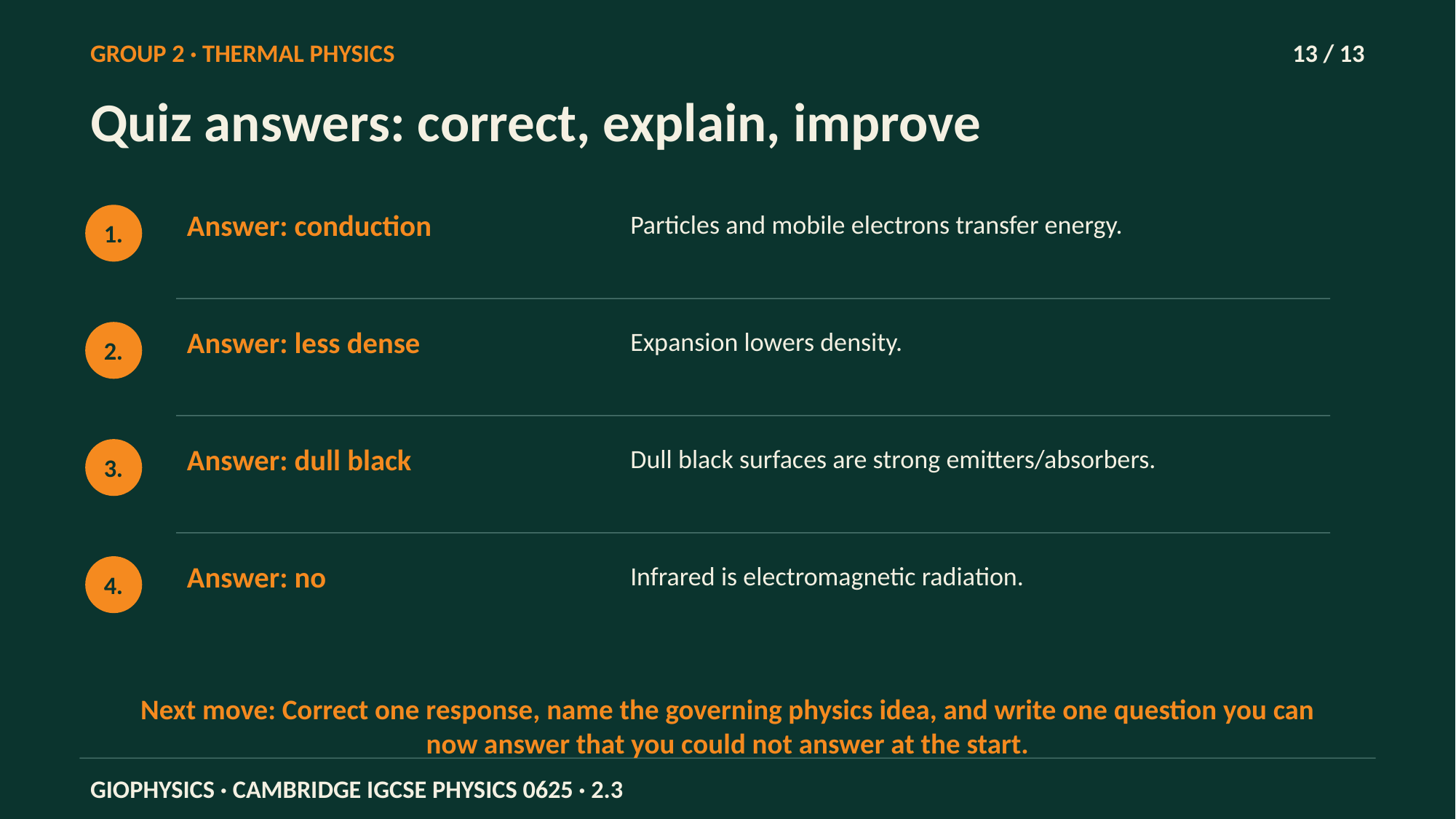

GROUP 2 · THERMAL PHYSICS
13 / 13
Quiz answers: correct, explain, improve
Answer: conduction
Particles and mobile electrons transfer energy.

1.

Answer: less dense
Expansion lowers density.

2.

Answer: dull black
Dull black surfaces are strong emitters/absorbers.

3.

Answer: no
Infrared is electromagnetic radiation.

4.
Next move: Correct one response, name the governing physics idea, and write one question you can now answer that you could not answer at the start.

GIOPHYSICS · CAMBRIDGE IGCSE PHYSICS 0625 · 2.3